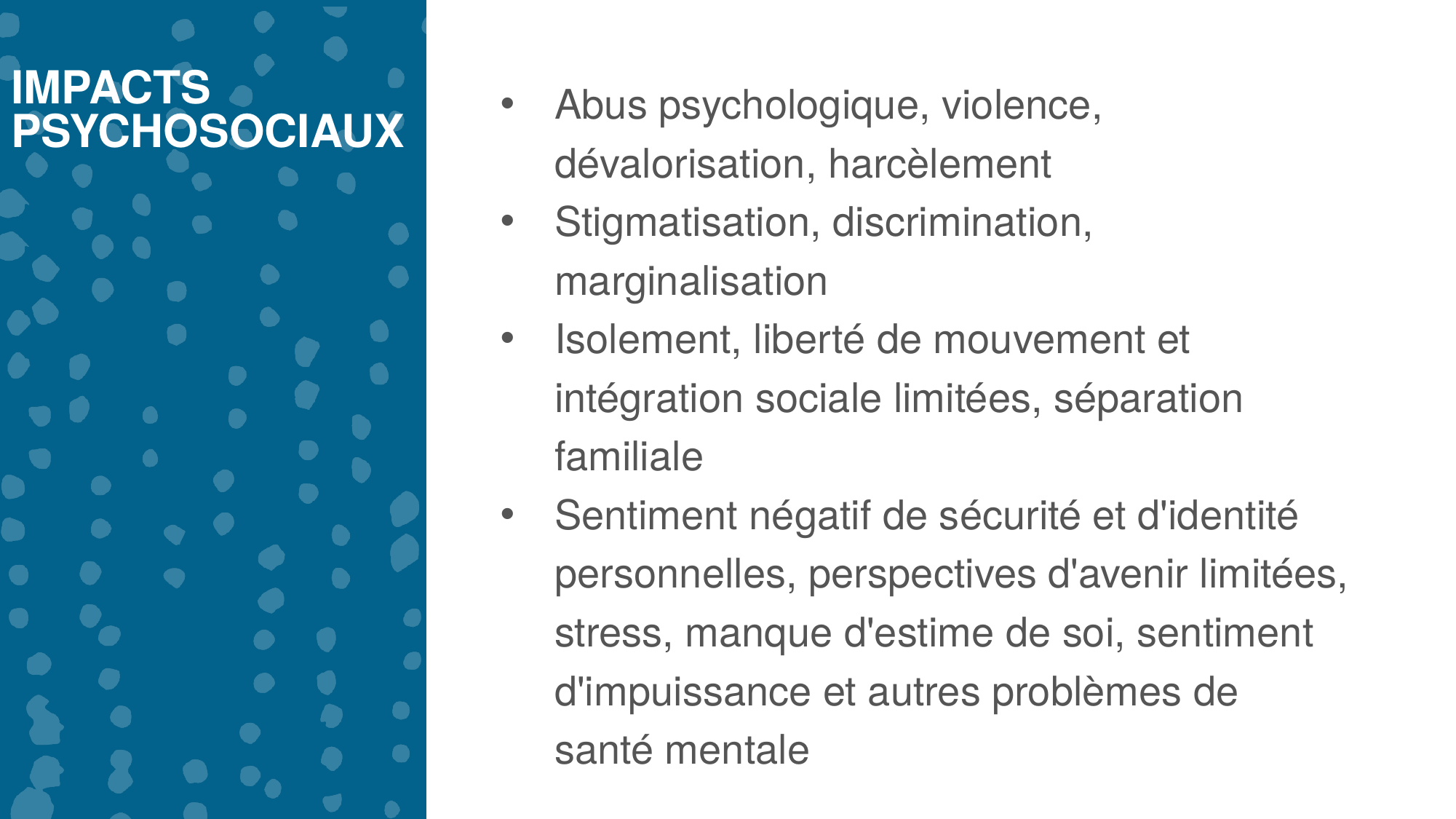

Abus psychologique, violence, dévalorisation, harcèlement
Stigmatisation, discrimination, marginalisation
Isolement, liberté de mouvement et intégration sociale limitées, séparation familiale
Sentiment négatif de sécurité et d'identité personnelles, perspectives d'avenir limitées, stress, manque d'estime de soi, sentiment d'impuissance et autres problèmes de santé mentale

IMPACTS PSYCHOSOCIAUX